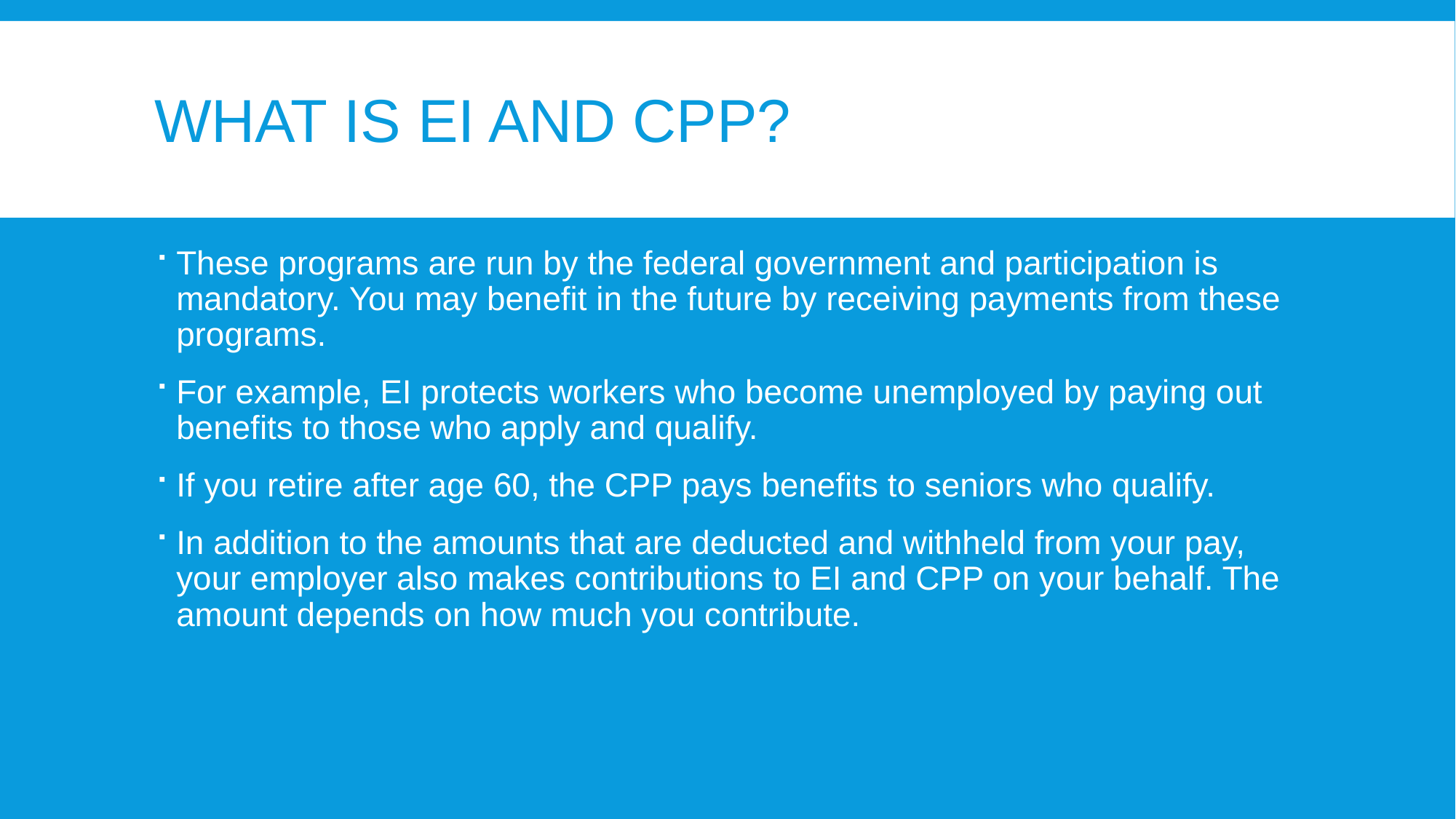

# What is Ei and CPP?
These programs are run by the federal government and participation is mandatory. You may benefit in the future by receiving payments from these programs.
For example, EI protects workers who become unemployed by paying out benefits to those who apply and qualify.
If you retire after age 60, the CPP pays benefits to seniors who qualify.
In addition to the amounts that are deducted and withheld from your pay, your employer also makes contributions to EI and CPP on your behalf. The amount depends on how much you contribute.